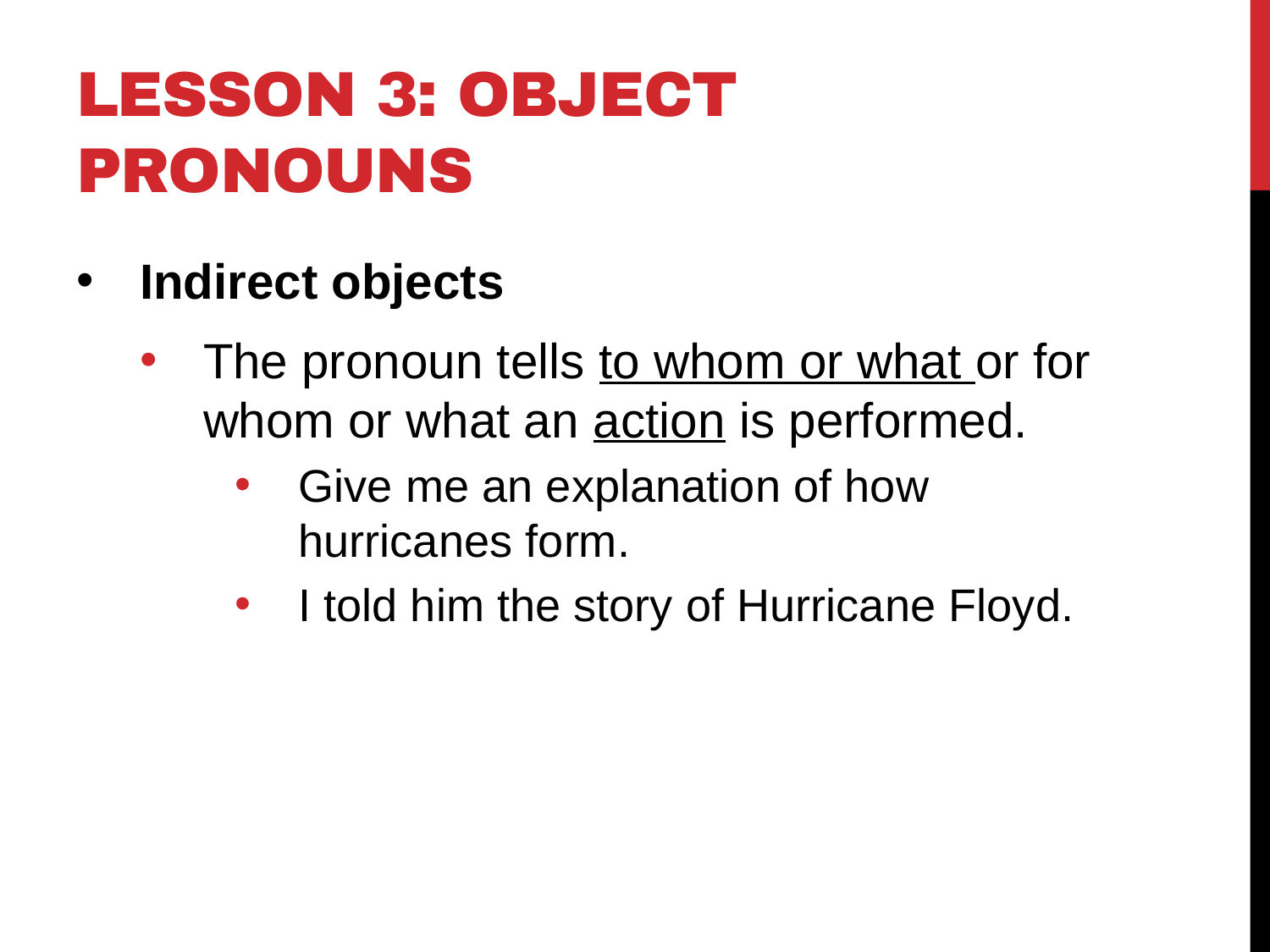

# Lesson 3: Object Pronouns
Indirect objects
The pronoun tells to whom or what or for whom or what an action is performed.
Give me an explanation of how hurricanes form.
I told him the story of Hurricane Floyd.